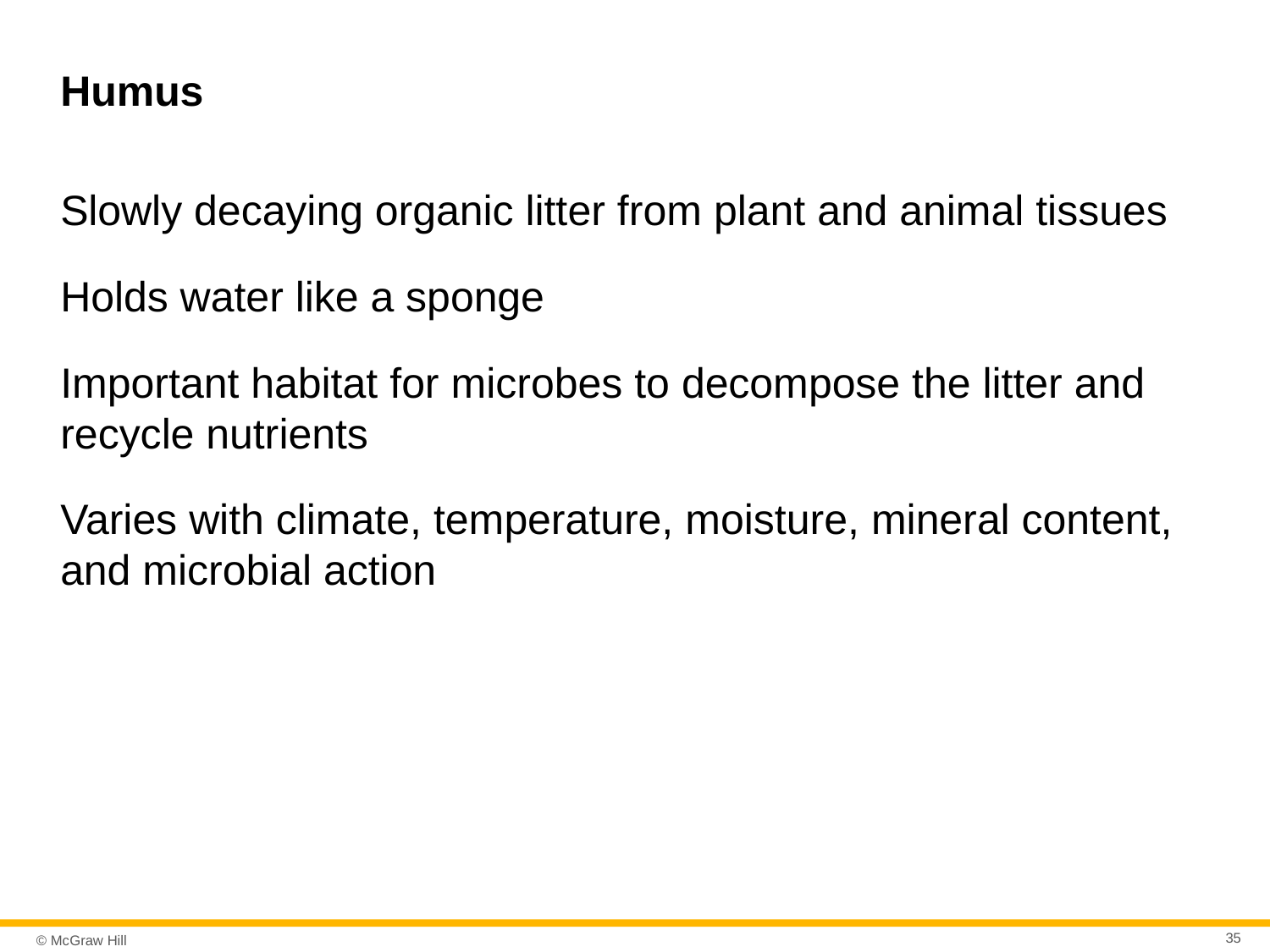

# Humus
Slowly decaying organic litter from plant and animal tissues
Holds water like a sponge
Important habitat for microbes to decompose the litter and recycle nutrients
Varies with climate, temperature, moisture, mineral content, and microbial action